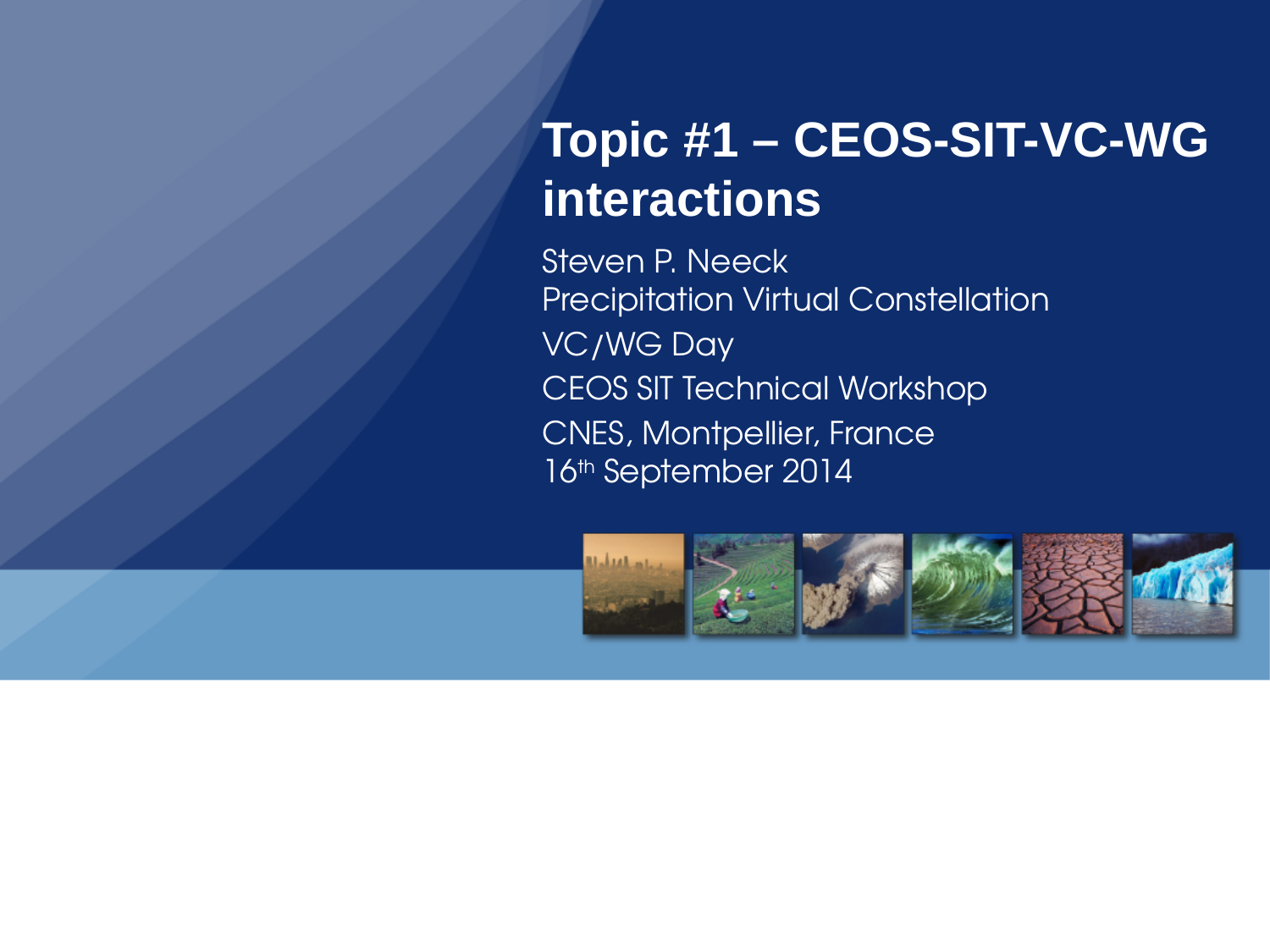

# Topic #1 – CEOS-SIT-VC-WG interactions
Steven P. Neeck
Precipitation Virtual Constellation
VC/WG Day
CEOS SIT Technical Workshop
CNES, Montpellier, France
16th September 2014